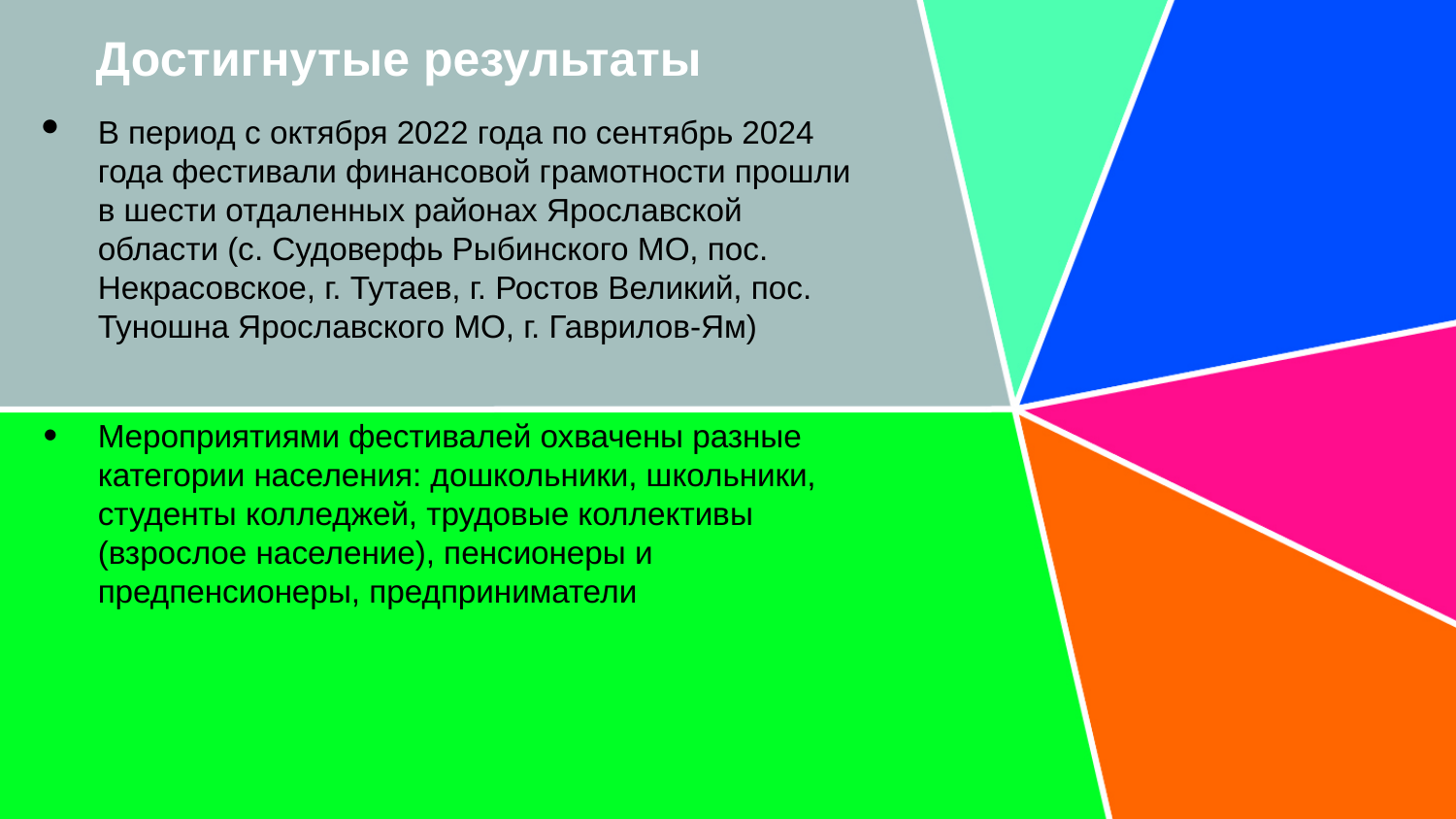

# Достигнутые результаты
В период с октября 2022 года по сентябрь 2024 года фестивали финансовой грамотности прошли в шести отдаленных районах Ярославской области (с. Судоверфь Рыбинского МО, пос. Некрасовское, г. Тутаев, г. Ростов Великий, пос. Туношна Ярославского МО, г. Гаврилов-Ям)

Мероприятиями фестивалей охвачены разные категории населения: дошкольники, школьники, студенты колледжей, трудовые коллективы (взрослое население), пенсионеры и предпенсионеры, предприниматели